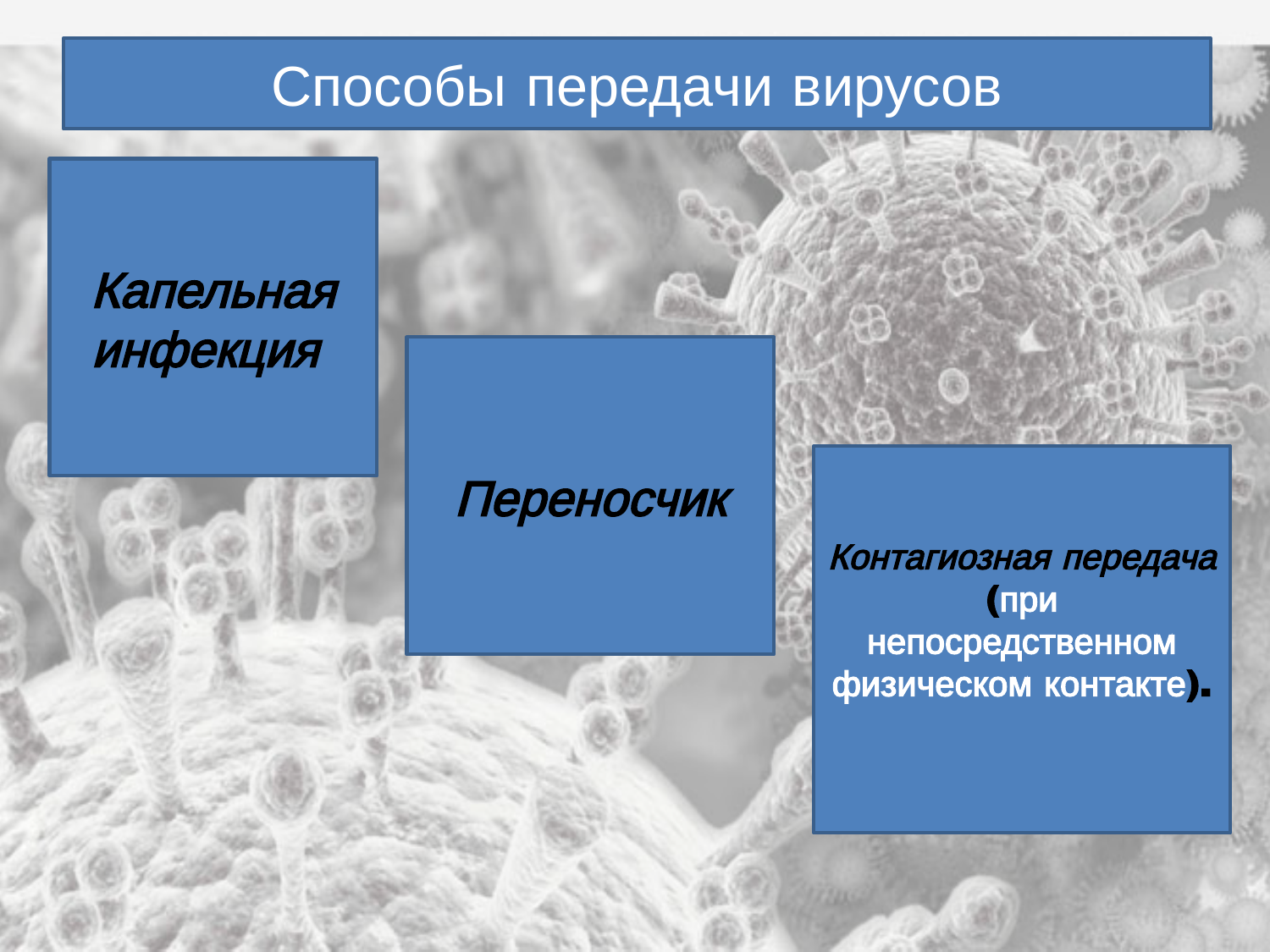

# Способы передачи вирусов
Капельная инфекция

Переносчик
Контагиозная передача (при непосредственном физическом контакте).